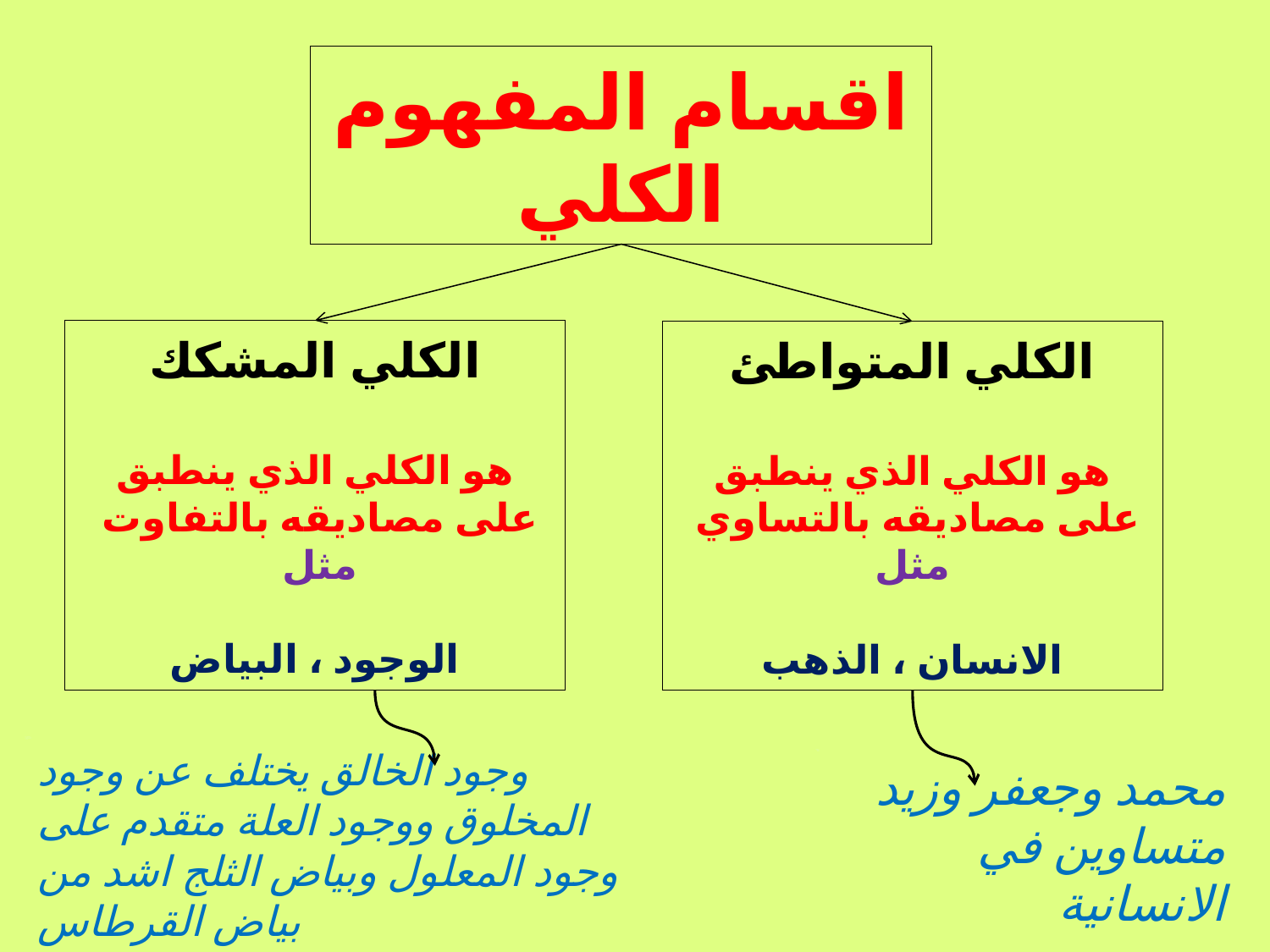

# اقسام المفهوم الكلي
الكلي المشكك

هو الكلي الذي ينطبق على مصاديقه بالتفاوت
مثل

الوجود ، البياض
الكلي المتواطئ

هو الكلي الذي ينطبق على مصاديقه بالتساوي
مثل

الانسان ، الذهب
وجود الخالق يختلف عن وجود المخلوق ووجود العلة متقدم على وجود المعلول وبياض الثلج اشد من بياض القرطاس
محمد وجعفر وزيد متساوين في الانسانية